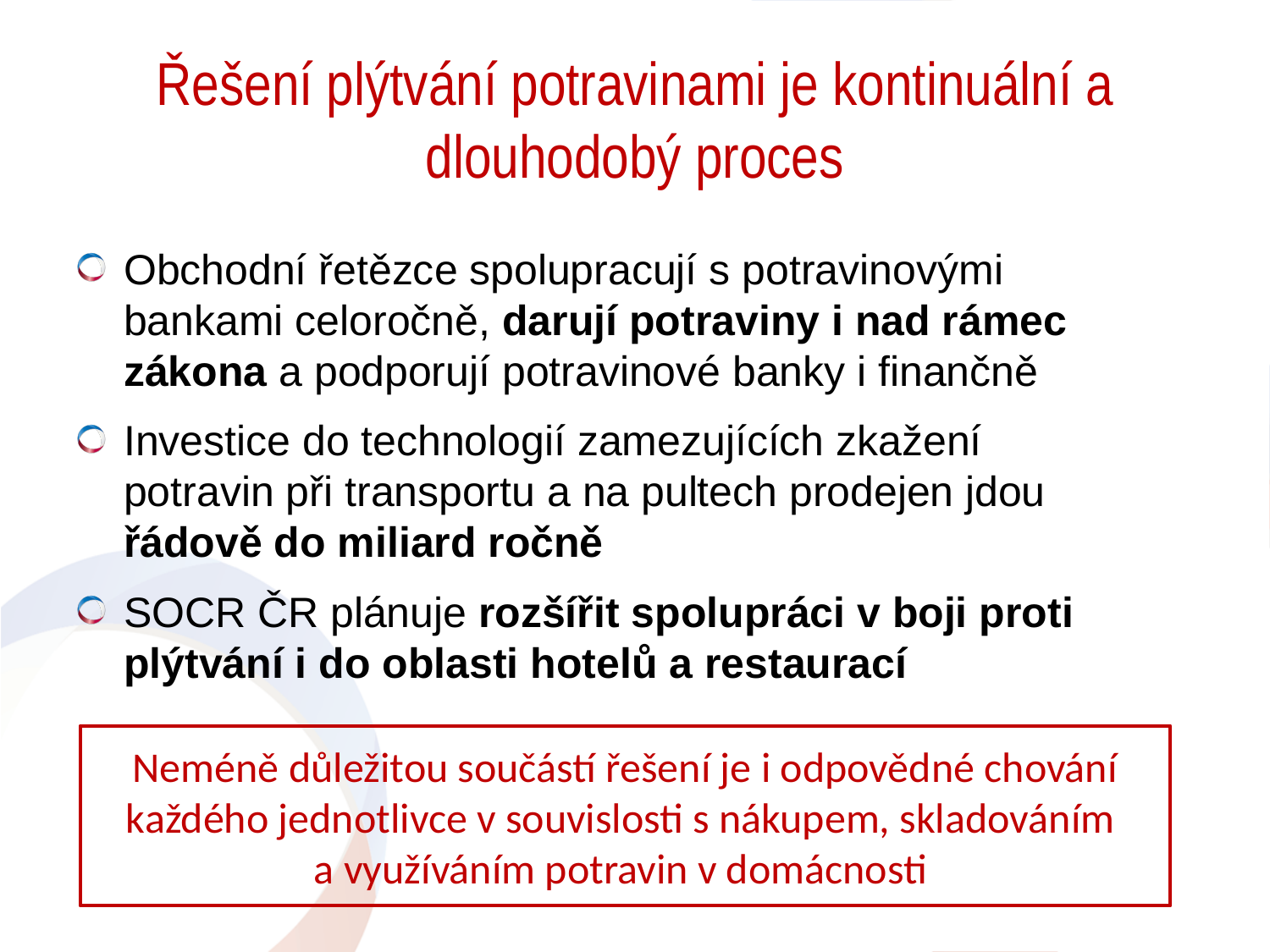

# Řešení plýtvání potravinami je kontinuální a dlouhodobý proces
Obchodní řetězce spolupracují s potravinovými bankami celoročně, darují potraviny i nad rámec zákona a podporují potravinové banky i finančně
Investice do technologií zamezujících zkažení potravin při transportu a na pultech prodejen jdou řádově do miliard ročně
SOCR ČR plánuje rozšířit spolupráci v boji proti plýtvání i do oblasti hotelů a restaurací

Neméně důležitou součástí řešení je i odpovědné chování každého jednotlivce v souvislosti s nákupem, skladováním
a využíváním potravin v domácnosti